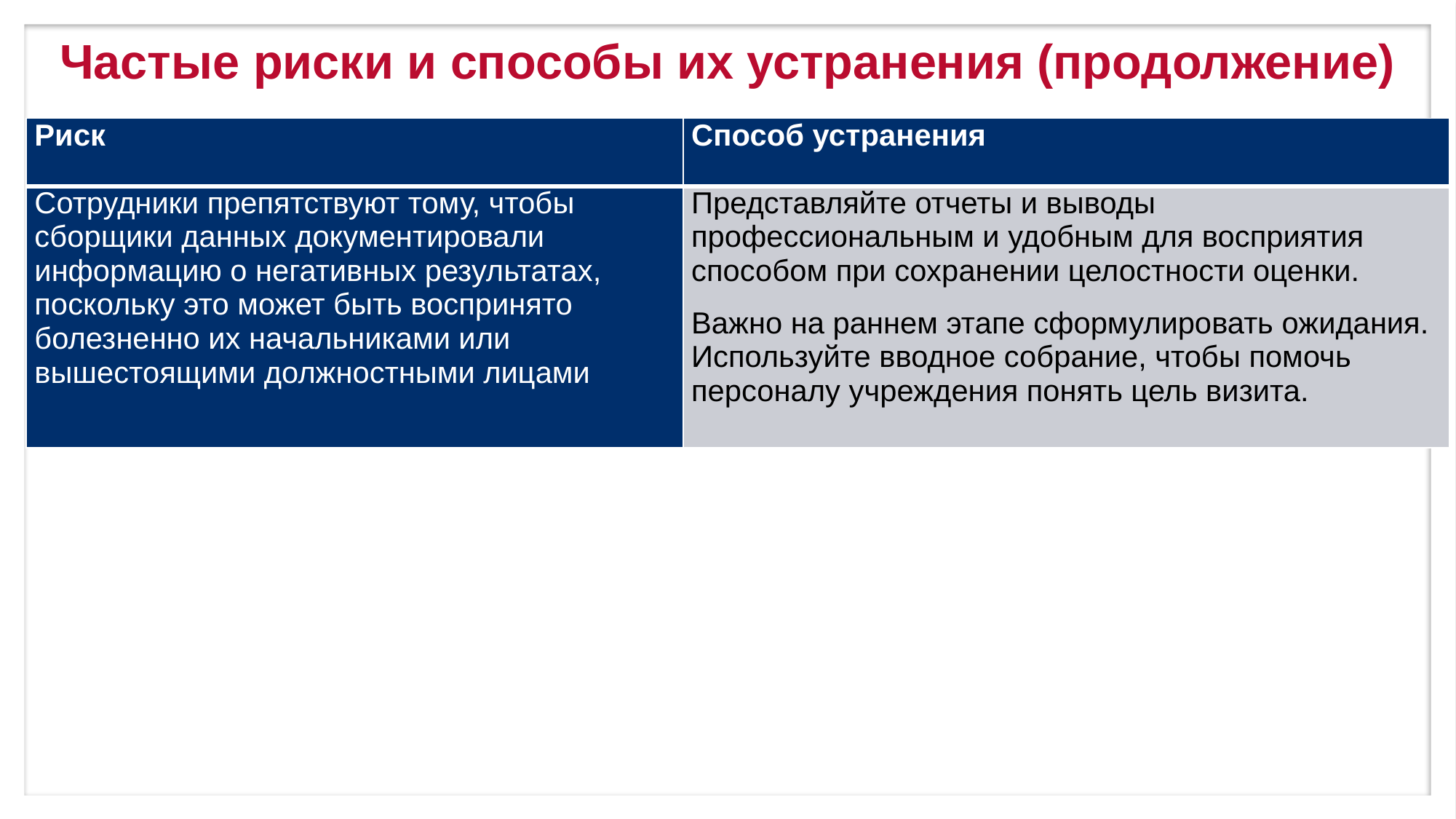

# Частые риски и способы их устранения (продолжение)
| Риск | Способ устранения |
| --- | --- |
| Сотрудники препятствуют тому, чтобы сборщики данных документировали информацию о негативных результатах, поскольку это может быть воспринято болезненно их начальниками или вышестоящими должностными лицами | Представляйте отчеты и выводы профессиональным и удобным для восприятия способом при сохранении целостности оценки. Важно на раннем этапе сформулировать ожидания. Используйте вводное собрание, чтобы помочь персоналу учреждения понять цель визита. |